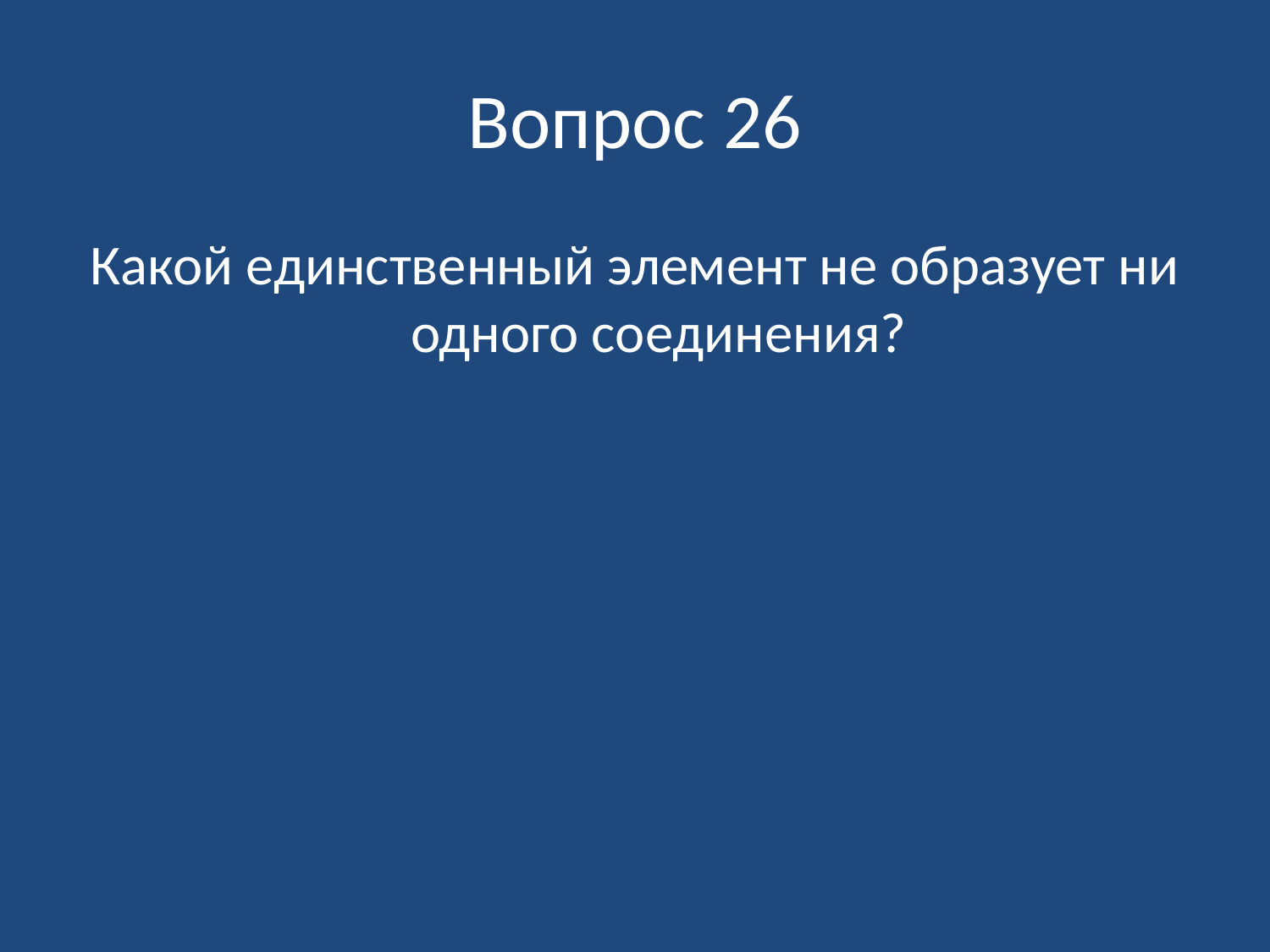

# Вопрос 26
Какой единственный элемент не образует ни одного соединения?